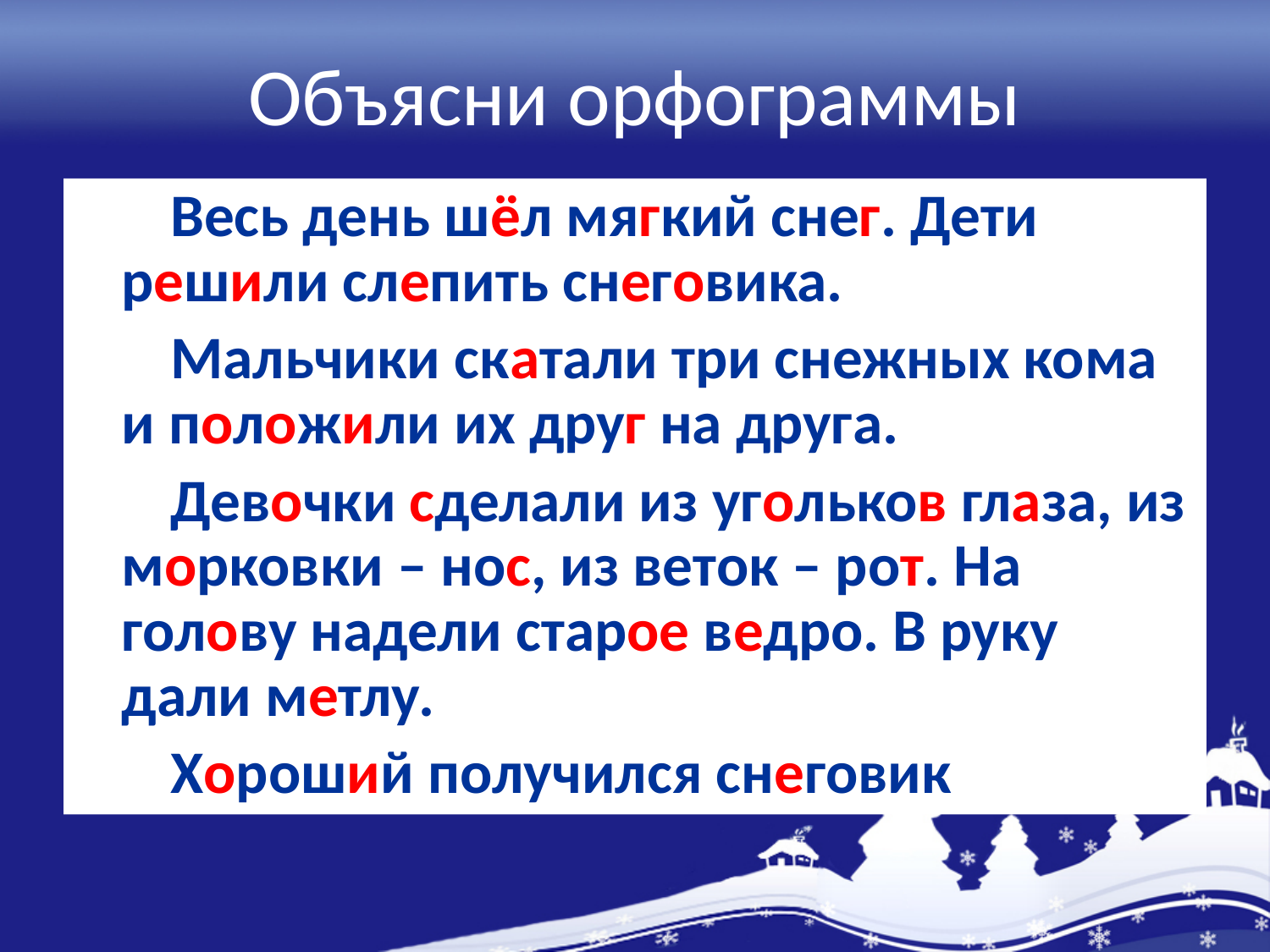

# Объясни орфограммы
Весь день шёл мягкий снег. Дети решили слепить снеговика.
Мальчики скатали три снежных кома и положили их друг на друга.
Девочки сделали из угольков глаза, из морковки – нос, из веток – рот. На голову надели старое ведро. В руку дали метлу.
Хороший получился снеговик